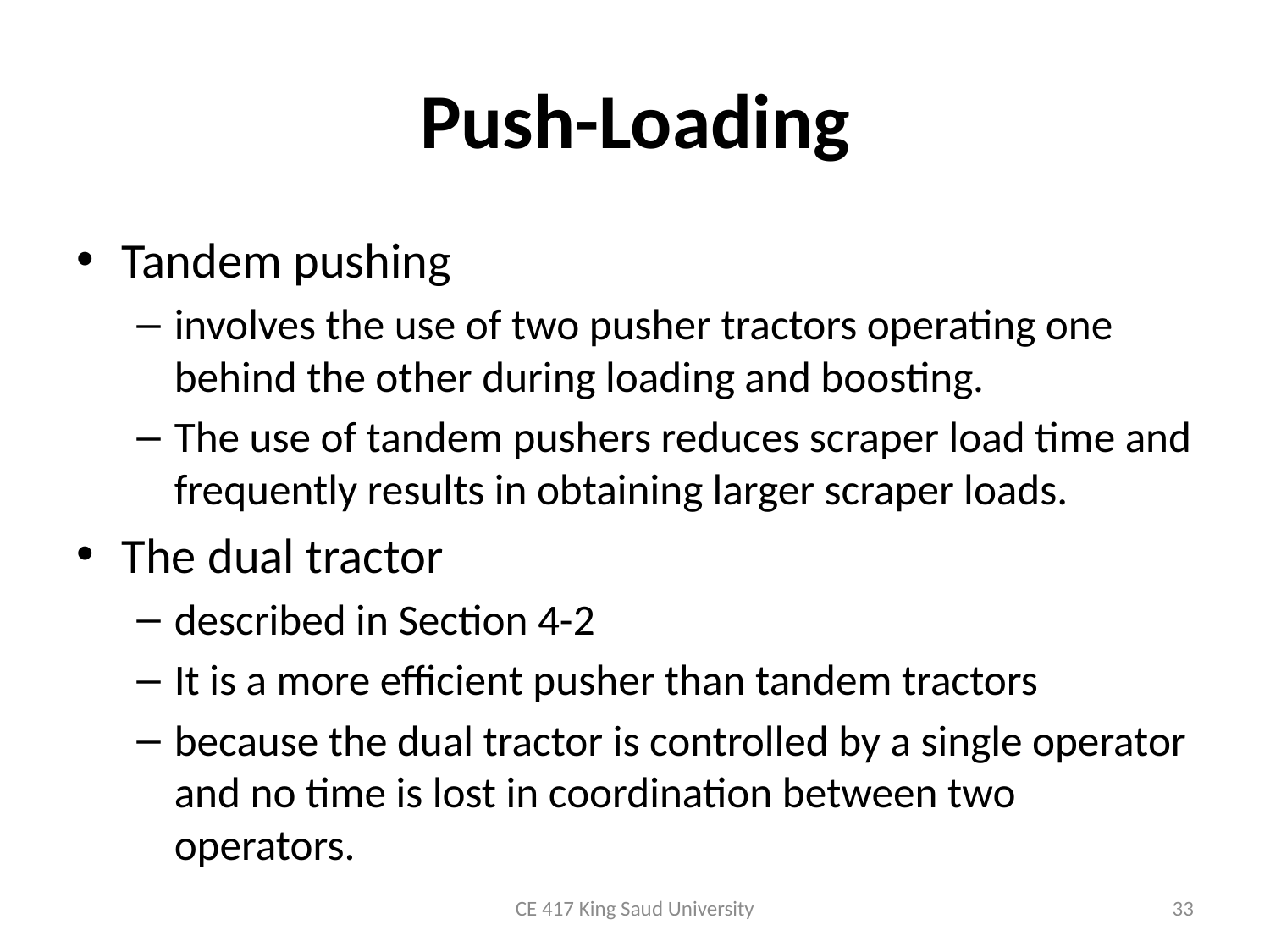

# Push-Loading
Tandem pushing
involves the use of two pusher tractors operating one behind the other during loading and boosting.
The use of tandem pushers reduces scraper load time and frequently results in obtaining larger scraper loads.
The dual tractor
described in Section 4-2
It is a more efficient pusher than tandem tractors
because the dual tractor is controlled by a single operator and no time is lost in coordination between two operators.

CE 417 King Saud University
33